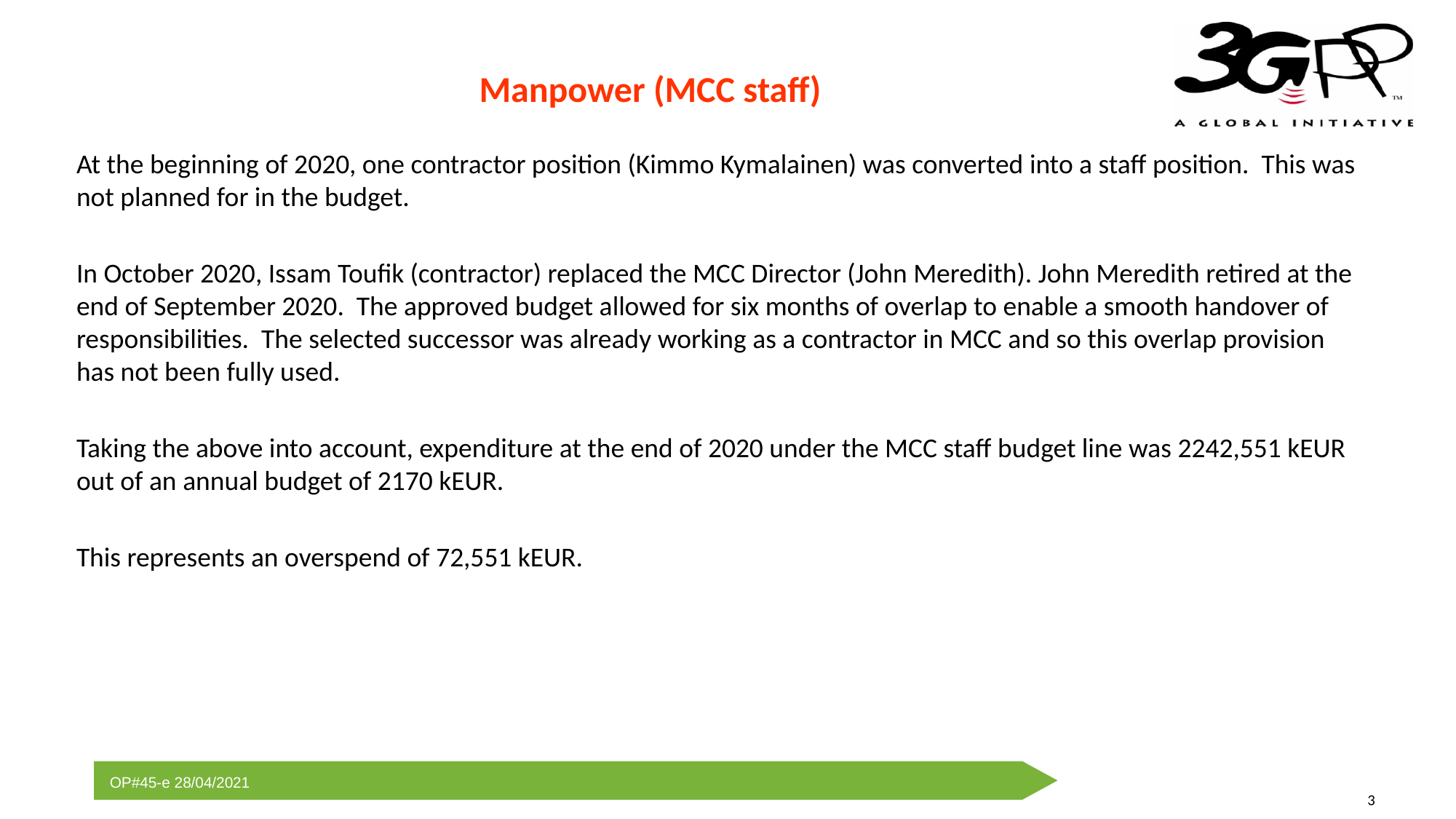

Manpower (MCC staff)

At the beginning of 2020, one contractor position (Kimmo Kymalainen) was converted into a staff position.  This was not planned for in the budget.

In October 2020, Issam Toufik (contractor) replaced the MCC Director (John Meredith). John Meredith retired at the end of September 2020.  The approved budget allowed for six months of overlap to enable a smooth handover of responsibilities.  The selected successor was already working as a contractor in MCC and so this overlap provision has not been fully used.

Taking the above into account, expenditure at the end of 2020 under the MCC staff budget line was 2242,551 kEUR out of an annual budget of 2170 kEUR.

This represents an overspend of 72,551 kEUR.